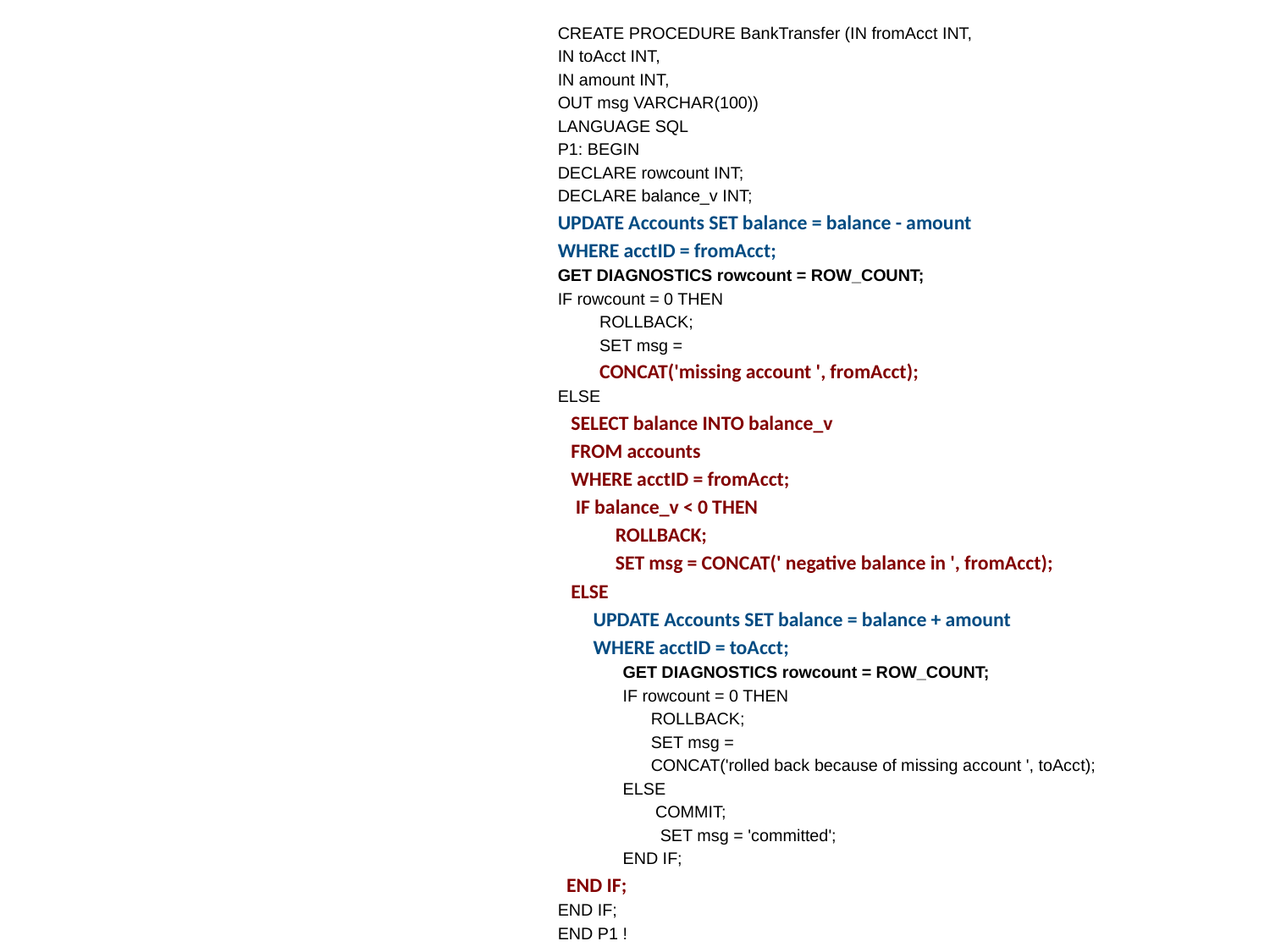

CREATE PROCEDURE BankTransfer (IN fromAcct INT,
IN toAcct INT,
IN amount INT,
OUT msg VARCHAR(100))
LANGUAGE SQL
P1: BEGIN
DECLARE rowcount INT;
DECLARE balance_v INT;
UPDATE Accounts SET balance = balance - amount
WHERE acctID = fromAcct;
GET DIAGNOSTICS rowcount = ROW_COUNT;
IF rowcount = 0 THEN
         ROLLBACK;
         SET msg =
         CONCAT('missing account ', fromAcct);
ELSE
   SELECT balance INTO balance_v
   FROM accounts
   WHERE acctID = fromAcct;
    IF balance_v < 0 THEN
             ROLLBACK;
             SET msg = CONCAT(' negative balance in ', fromAcct);
   ELSE
        UPDATE Accounts SET balance = balance + amount
        WHERE acctID = toAcct;
              GET DIAGNOSTICS rowcount = ROW_COUNT;
              IF rowcount = 0 THEN
                    ROLLBACK;
                    SET msg =
                    CONCAT('rolled back because of missing account ', toAcct);
              ELSE
                     COMMIT;
                      SET msg = 'committed';
              END IF;
  END IF;
END IF;
END P1 !

#